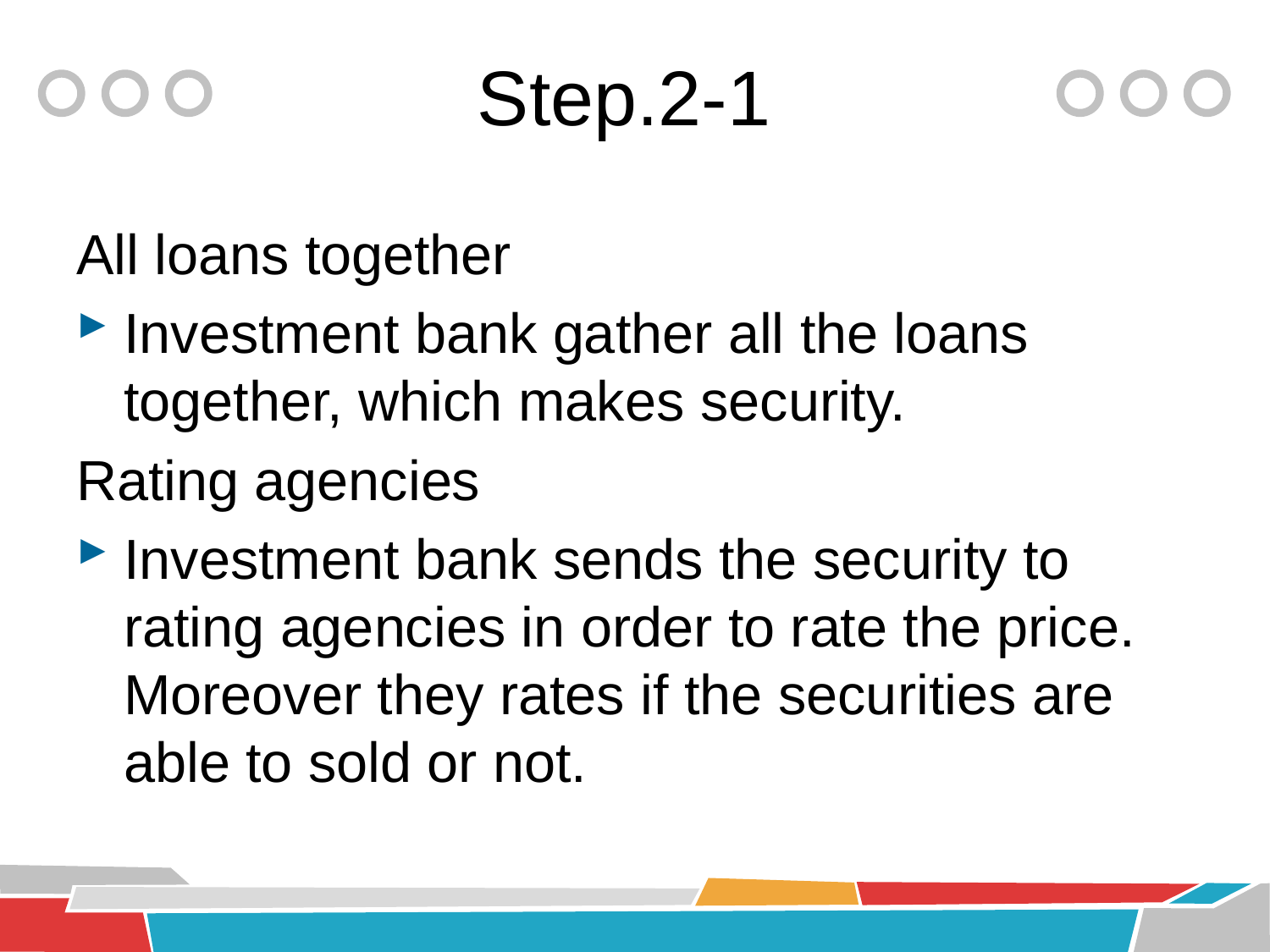

# Step.2-1
All loans together
Investment bank gather all the loans together, which makes security.
Rating agencies
Investment bank sends the security to rating agencies in order to rate the price. Moreover they rates if the securities are able to sold or not.